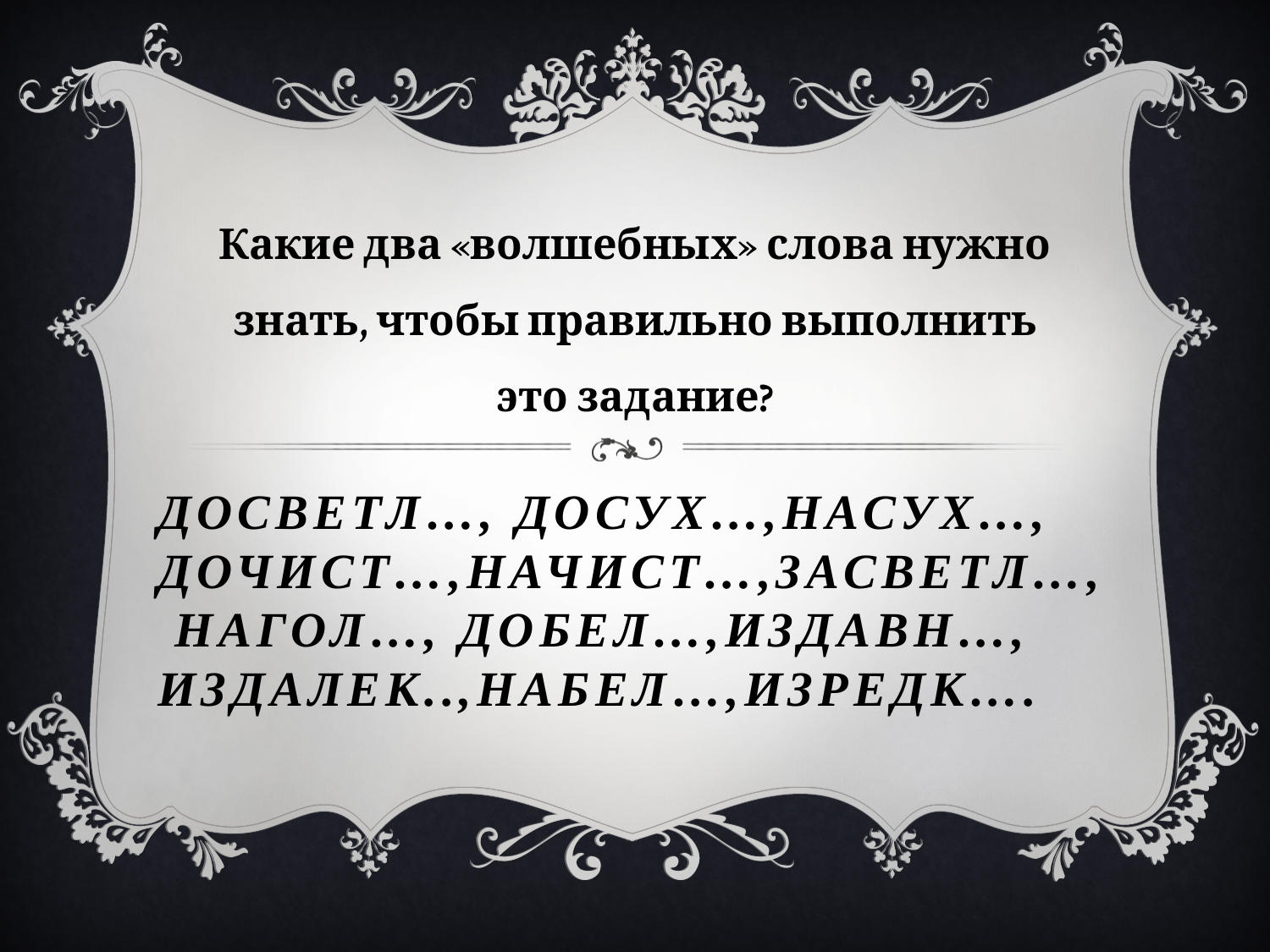

Какие два «волшебных» слова нужно знать, чтобы правильно выполнить это задание?
# ДОСВЕТЛ…, ДОСУХ…,НАСУХ…, ДОЧИСТ…,НАЧИСТ…,ЗАСВЕТЛ…, НАГОЛ…, ДОБЕЛ…,ИЗДАВН…, ИЗДАЛЕК..,НАБЕЛ…,ИЗРЕДК….